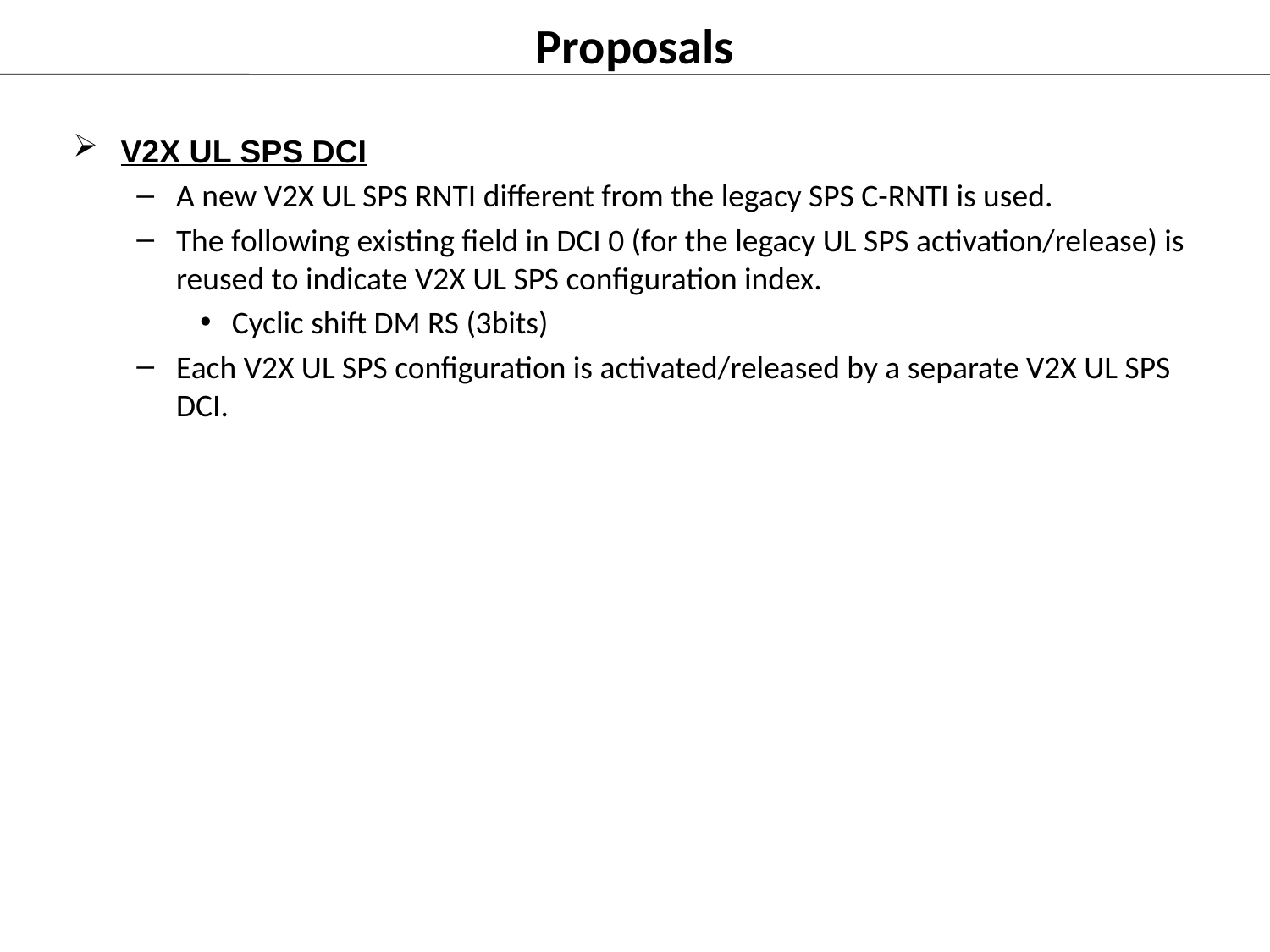

# Proposals
V2X UL SPS DCI
A new V2X UL SPS RNTI different from the legacy SPS C-RNTI is used.
The following existing field in DCI 0 (for the legacy UL SPS activation/release) is reused to indicate V2X UL SPS configuration index.
Cyclic shift DM RS (3bits)
Each V2X UL SPS configuration is activated/released by a separate V2X UL SPS DCI.